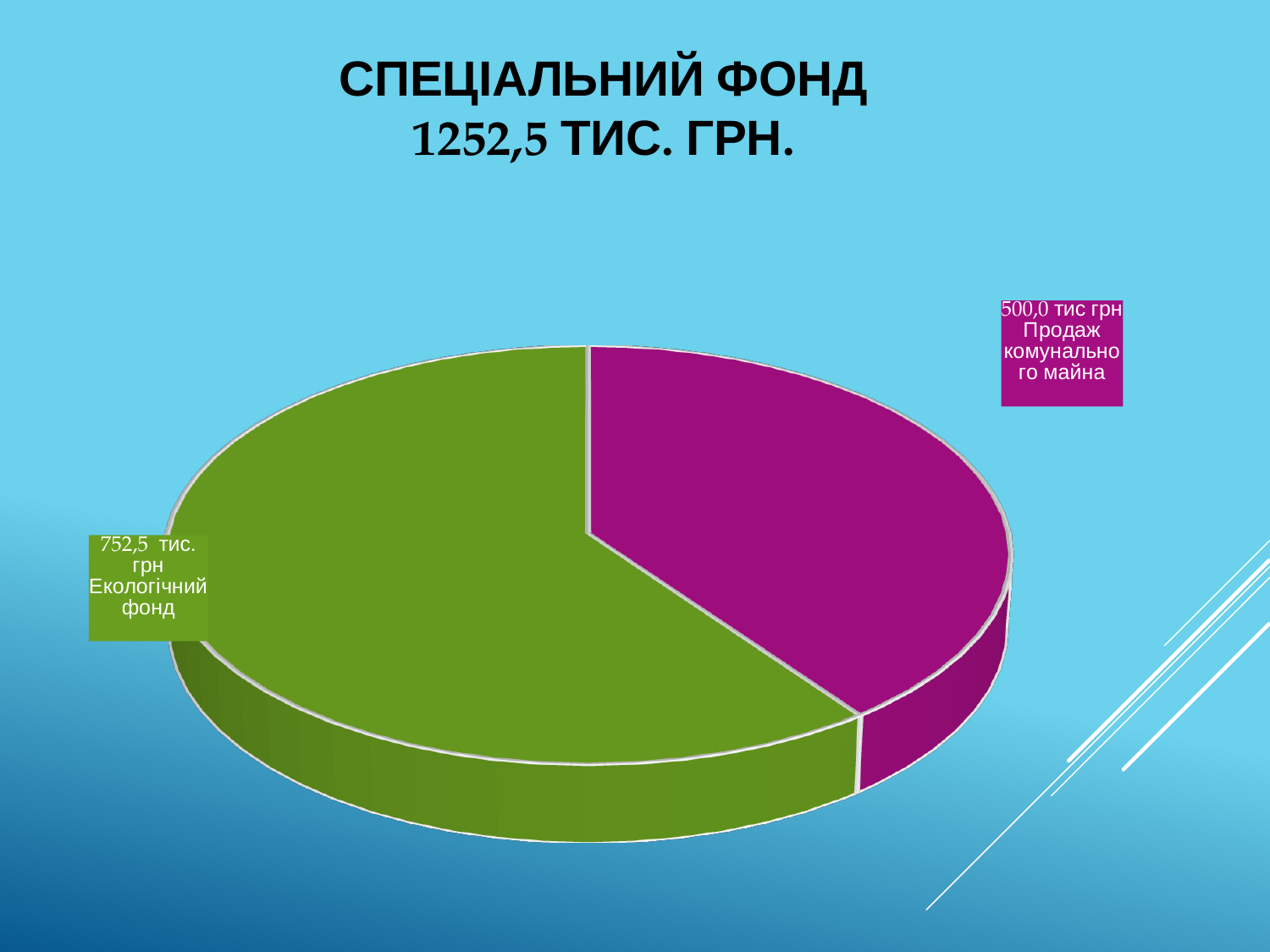

# Спеціальний фонд 1252,5 тис. грн.

[unsupported chart]